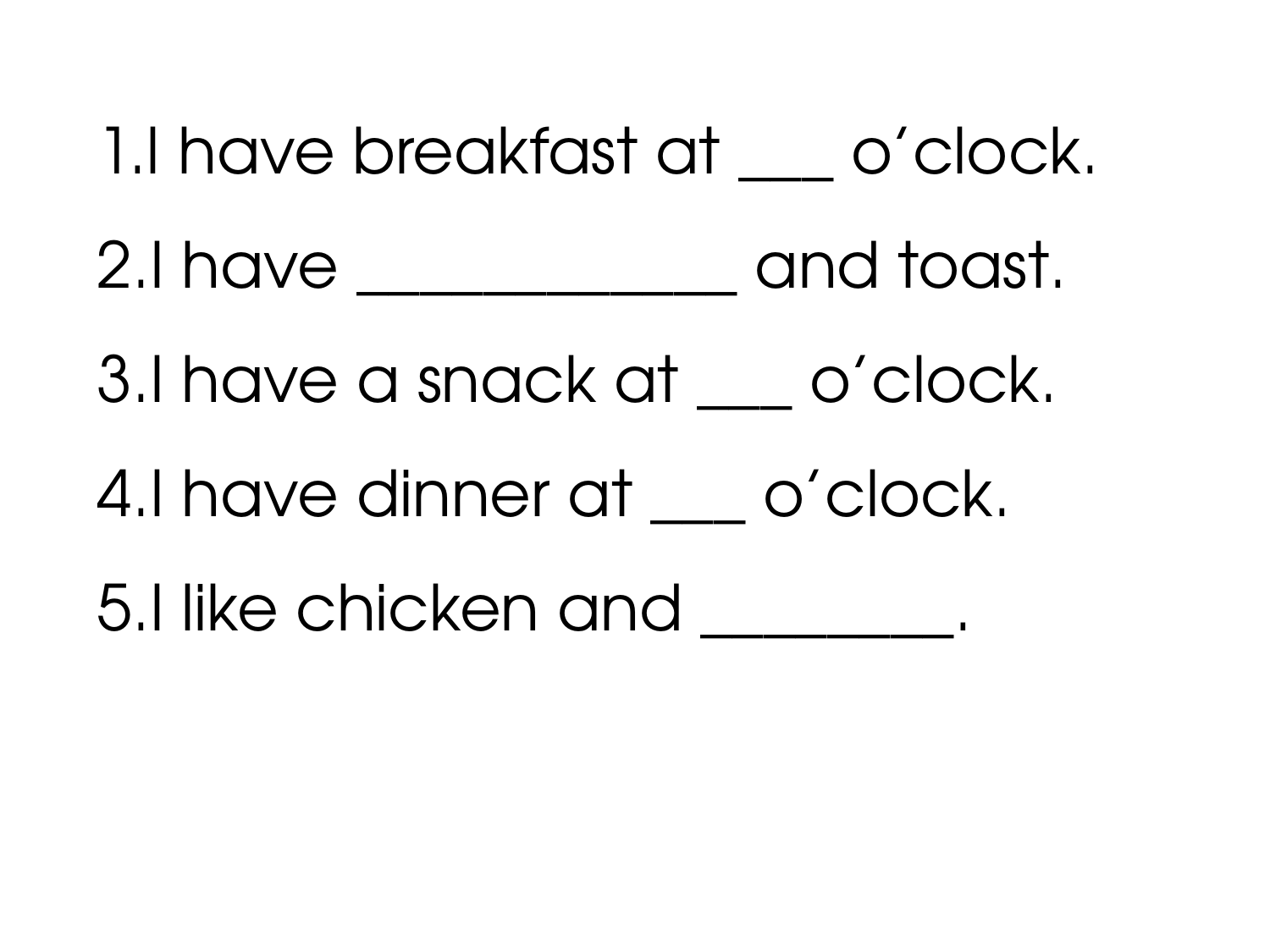

I have breakfast at ___ o’clock.
I have ____________ and toast.
I have a snack at ___ o’clock.
I have dinner at ___ o’clock.
I like chicken and ________.